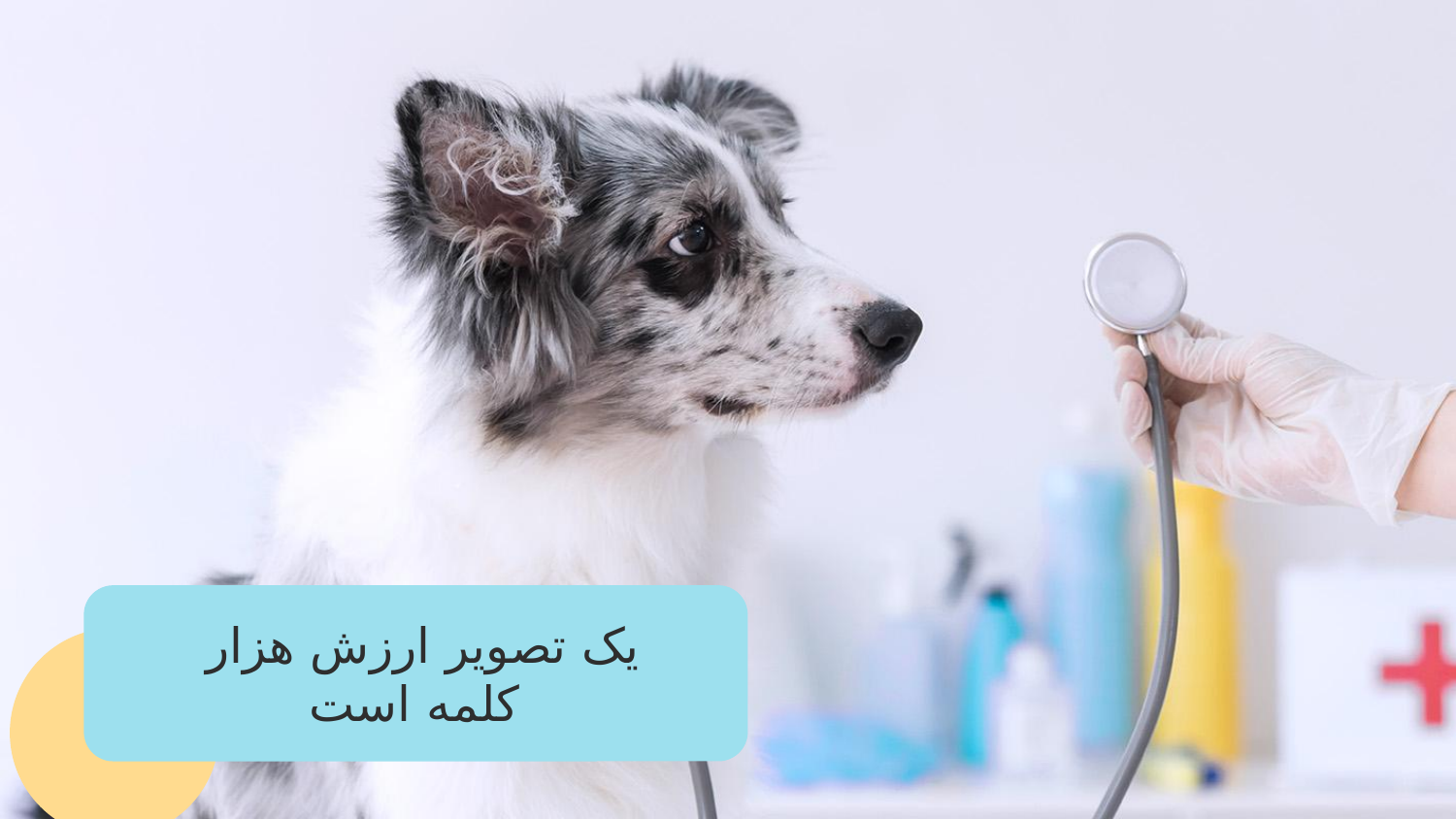

# یک تصویر ارزش هزار کلمه است